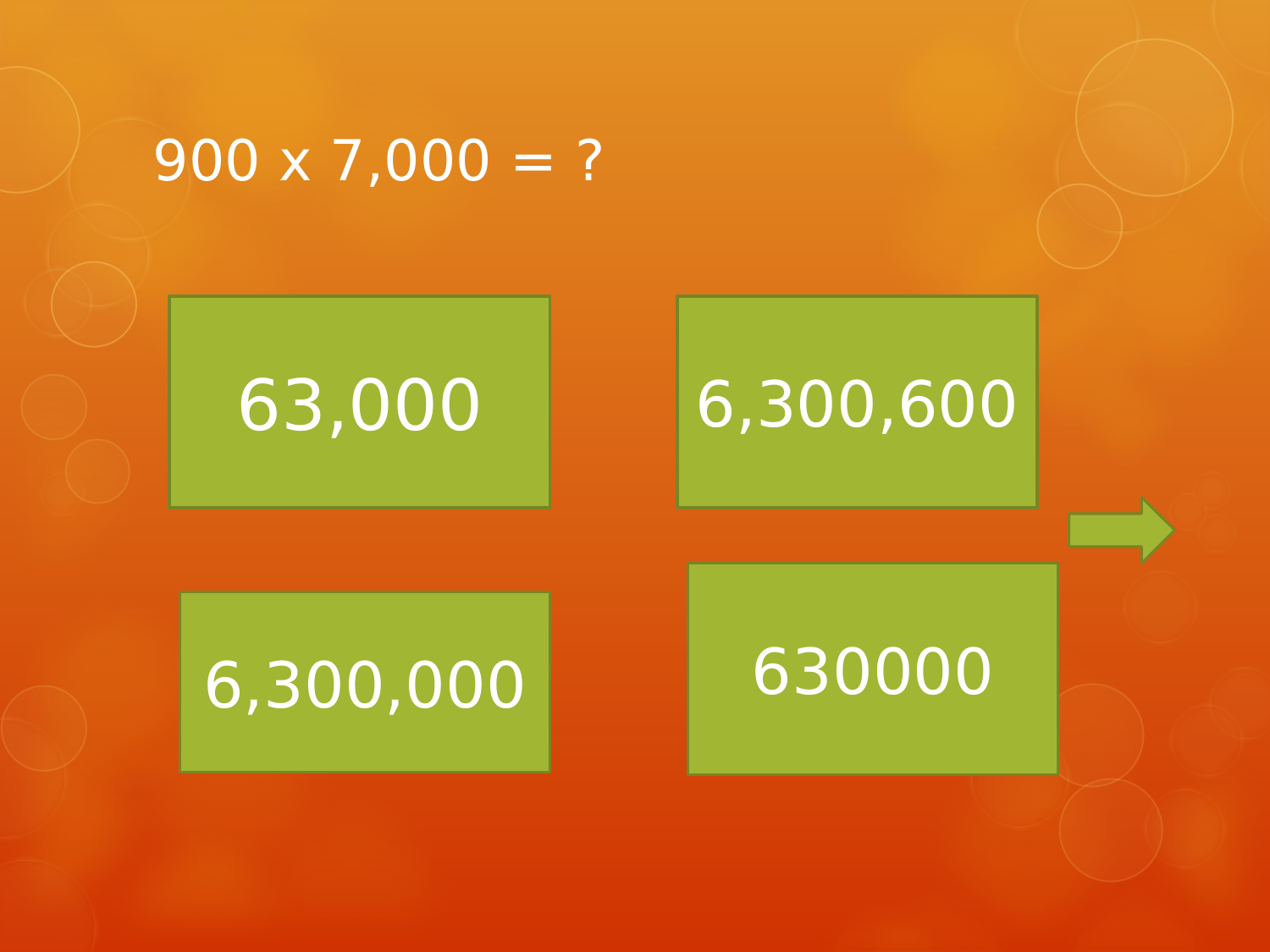

# 900 x 7,000 = ?

63,000
6,300,600

630000
6,300,000